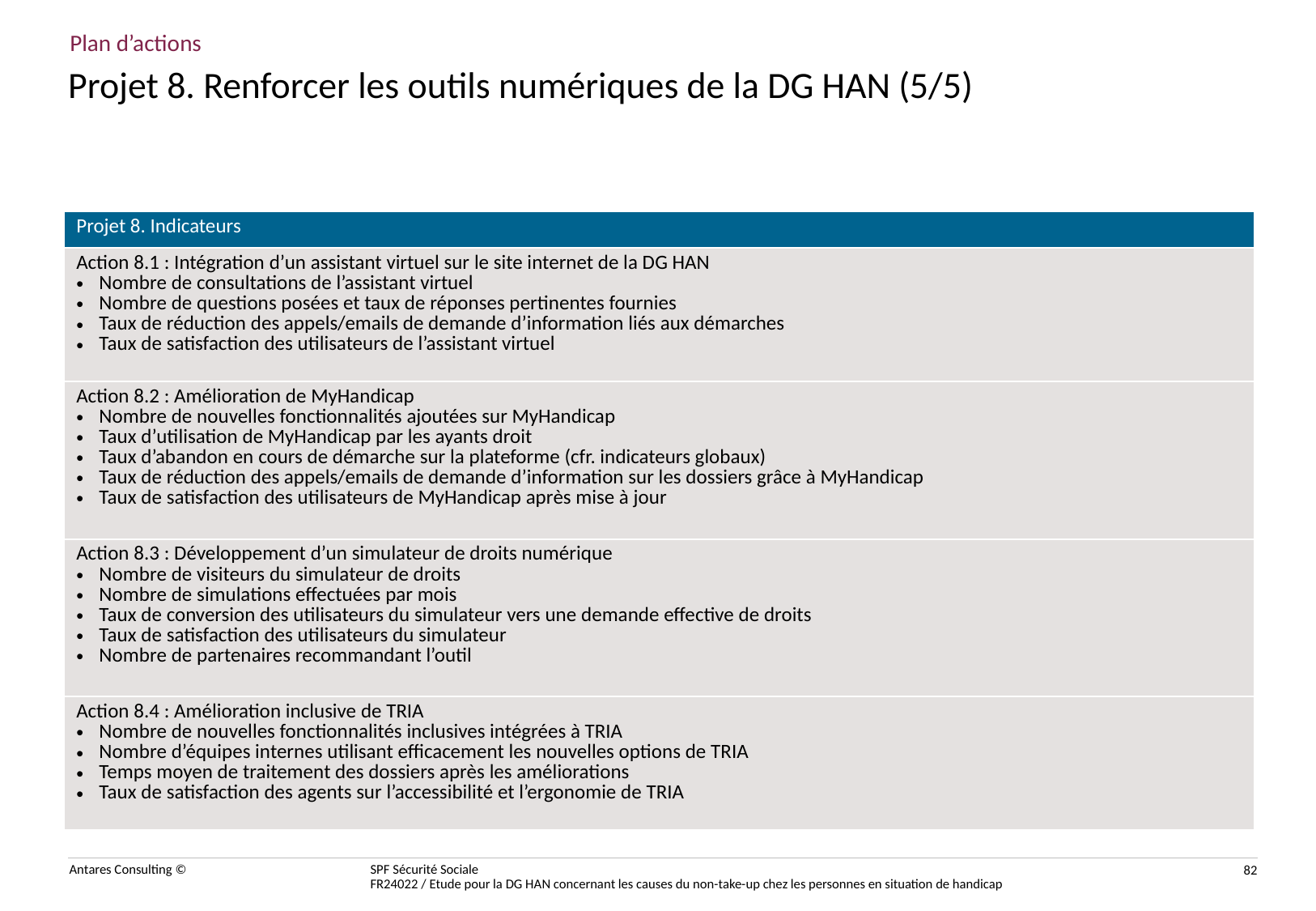

Plan d’actions
# Projet 8. Renforcer les outils numériques de la DG HAN (5/5)
| Projet 8. Indicateurs |
| --- |
| Action 8.1 : Intégration d’un assistant virtuel sur le site internet de la DG HAN Nombre de consultations de l’assistant virtuel Nombre de questions posées et taux de réponses pertinentes fournies Taux de réduction des appels/emails de demande d’information liés aux démarches Taux de satisfaction des utilisateurs de l’assistant virtuel |
| Action 8.2 : Amélioration de MyHandicap Nombre de nouvelles fonctionnalités ajoutées sur MyHandicap Taux d’utilisation de MyHandicap par les ayants droit Taux d’abandon en cours de démarche sur la plateforme (cfr. indicateurs globaux) Taux de réduction des appels/emails de demande d’information sur les dossiers grâce à MyHandicap Taux de satisfaction des utilisateurs de MyHandicap après mise à jour |
| Action 8.3 : Développement d’un simulateur de droits numérique Nombre de visiteurs du simulateur de droits Nombre de simulations effectuées par mois Taux de conversion des utilisateurs du simulateur vers une demande effective de droits Taux de satisfaction des utilisateurs du simulateur Nombre de partenaires recommandant l’outil |
| Action 8.4 : Amélioration inclusive de TRIA Nombre de nouvelles fonctionnalités inclusives intégrées à TRIA Nombre d’équipes internes utilisant efficacement les nouvelles options de TRIA Temps moyen de traitement des dossiers après les améliorations Taux de satisfaction des agents sur l’accessibilité et l’ergonomie de TRIA |